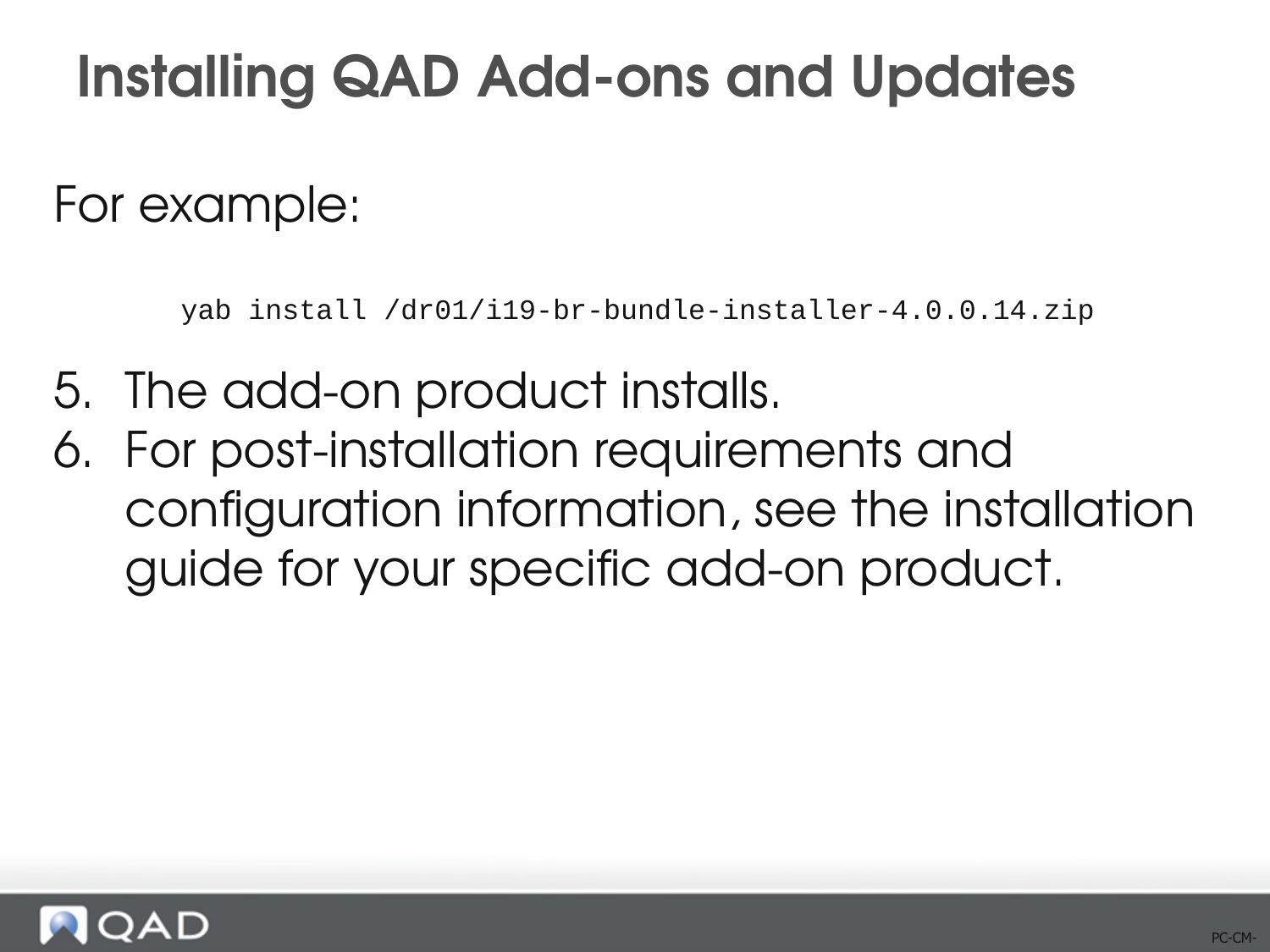

# Installing QAD Add-ons and Updates
For example:

	yab install /dr01/i19-br-bundle-installer-4.0.0.14.zip

The add-on product installs.
For post-installation requirements and configuration information, see the installation guide for your specific add-on product.
PC-CM-